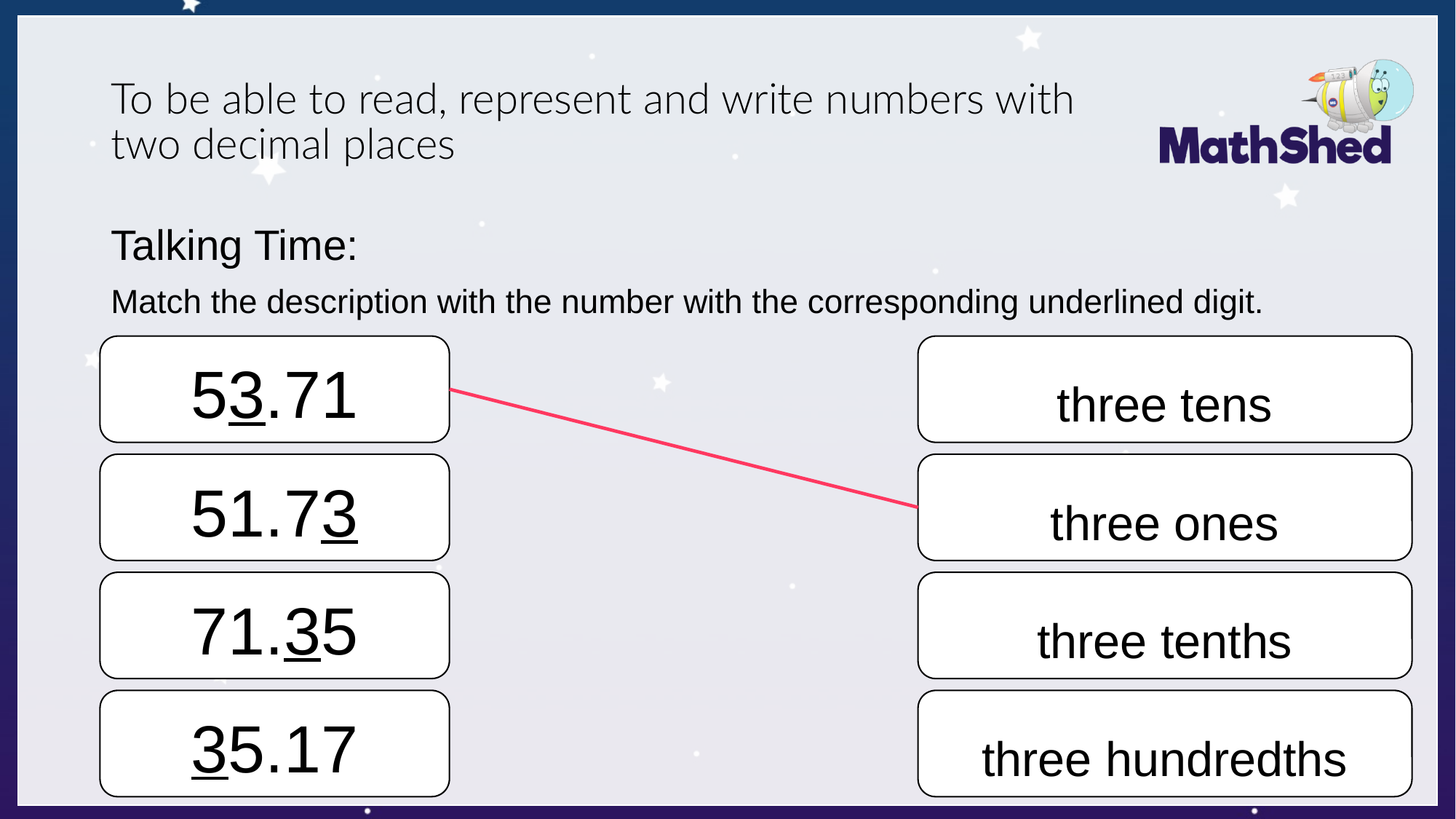

# To be able to read, represent and write numbers with two decimal places
Talking Time:
Match the description with the number with the corresponding underlined digit.

53.71
three tens
51.73
three ones
71.35
three tenths
35.17
three hundredths